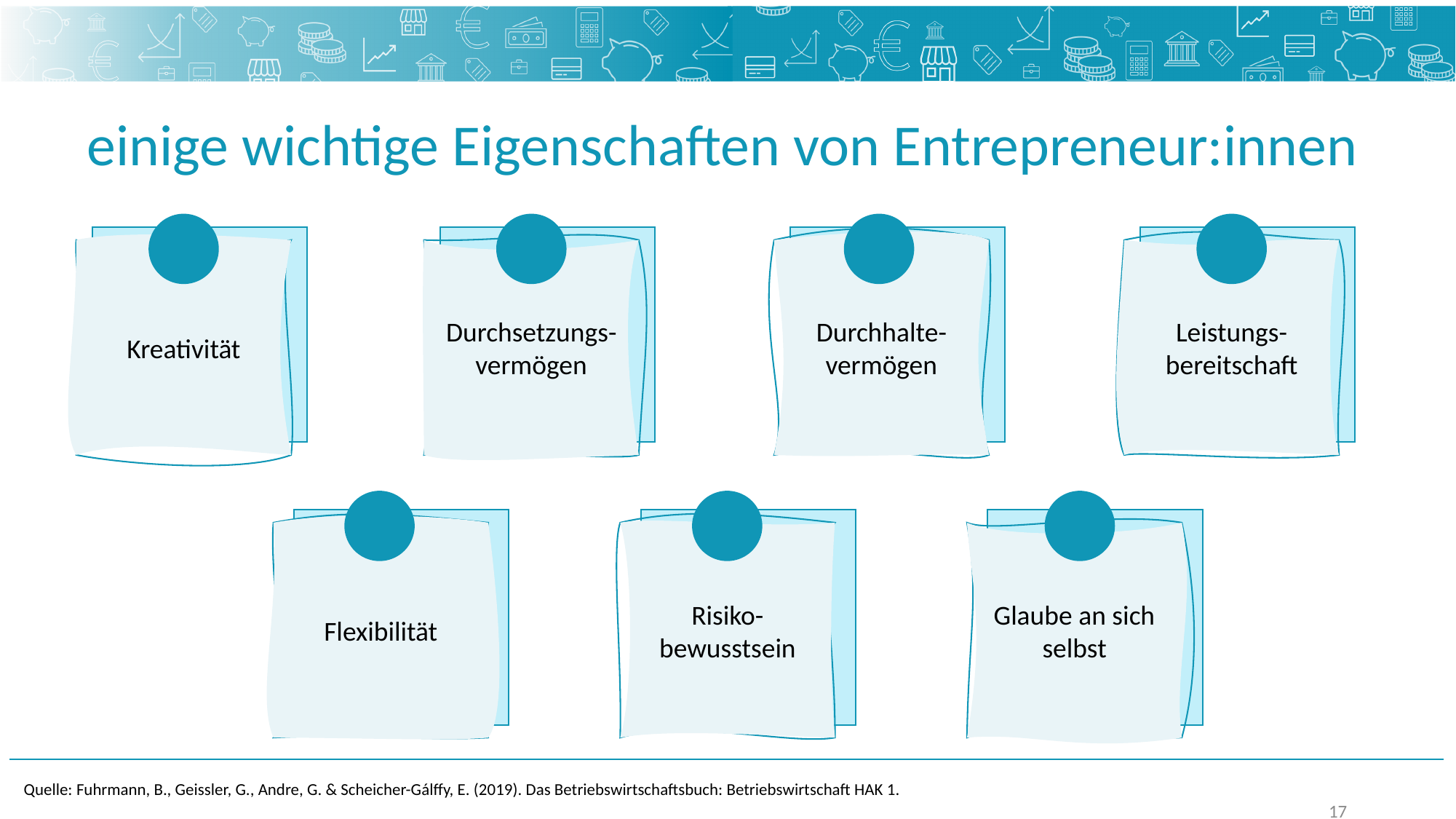

# einige wichtige Eigenschaften von Entrepreneur:innen

Kreativität

Durchsetzungs-vermögen

Durchhalte-vermögen

Leistungs-
bereitschaft

Flexibilität

Risiko-bewusstsein

Glaube an sich selbst
Quelle: Fuhrmann, B., Geissler, G., Andre, G. & Scheicher-Gálffy, E. (2019). Das Betriebswirtschaftsbuch: Betriebswirtschaft HAK 1.
17